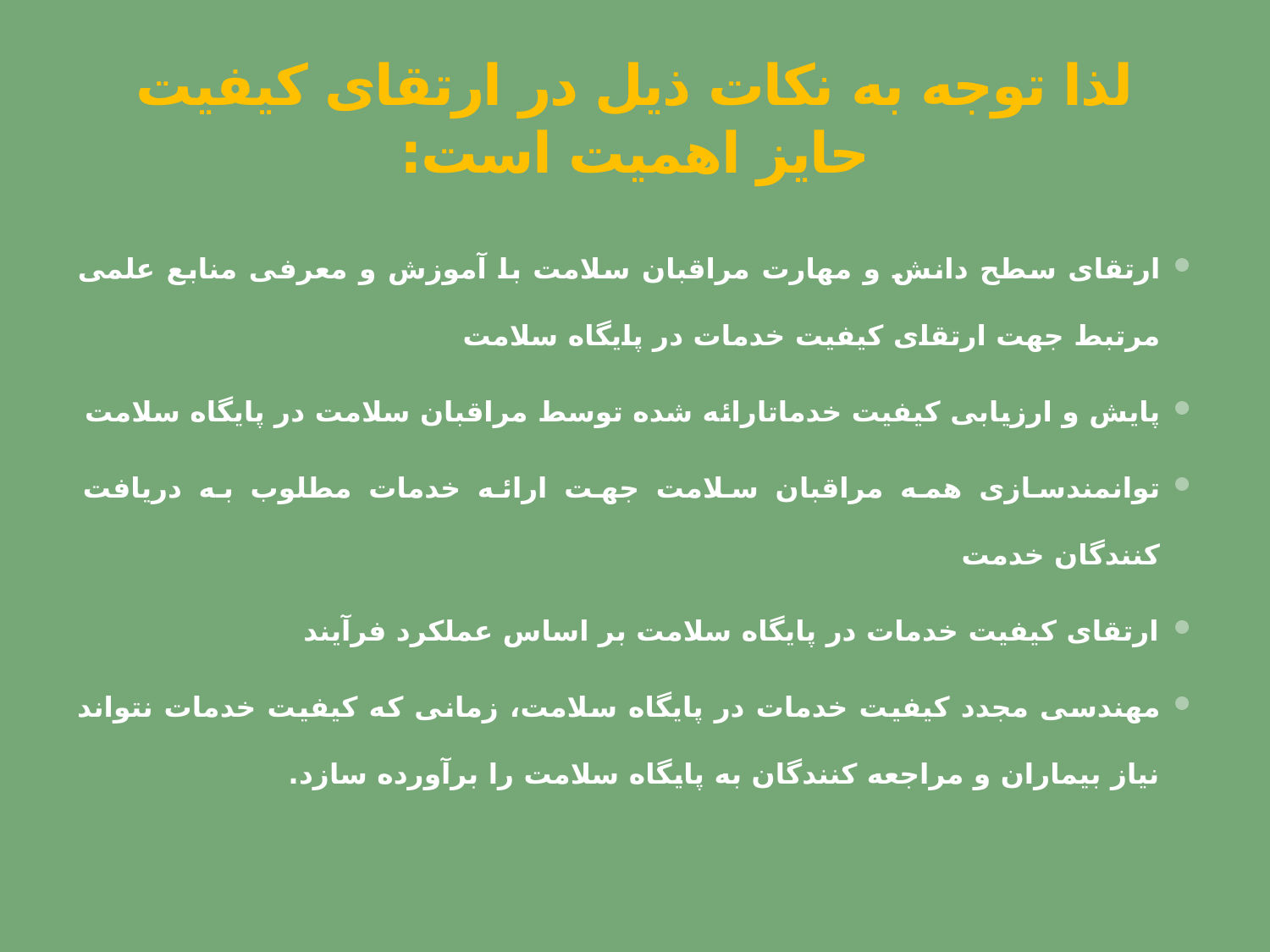

# لذا توجه به نکات ذیل در ارتقای کیفیت حایز اهمیت است:
ارتقای سطح دانش و مهارت مراقبان سلامت با آموزش و معرفی منابع علمی مرتبط جهت ارتقای کیفیت خدمات در پایگاه سلامت
پایش و ارزیابی کیفیت خدماتارائه شده توسط مراقبان سلامت در پایگاه سلامت
توانمندسازی همه مراقبان سلامت جهت ارائه خدمات مطلوب به دریافت کنندگان خدمت
ارتقای کیفیت خدمات در پایگاه سلامت بر اساس عملکرد فرآیند
مهندسی مجدد کیفیت خدمات در پایگاه سلامت، زمانی که کیفیت خدمات نتواند نیاز بیماران و مراجعه کنندگان به پایگاه سلامت را برآورده سازد.